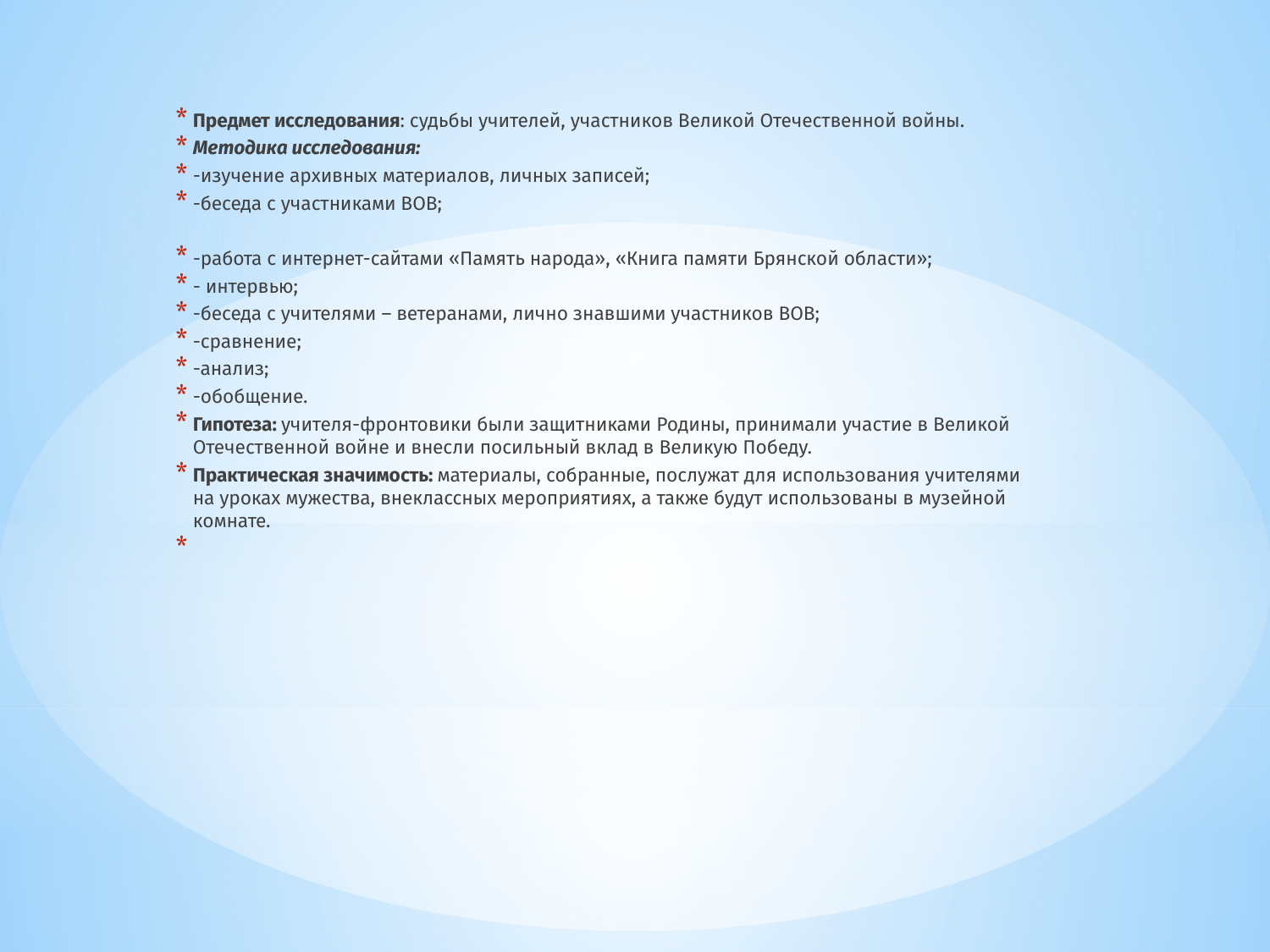

Предмет исследования: судьбы учителей, участников Великой Отечественной войны.
Методика исследования:
-изучение архивных материалов, личных записей;
-беседа с участниками ВОВ;

-работа с интернет-сайтами «Память народа», «Книга памяти Брянской области»;
- интервью;
-беседа с учителями – ветеранами, лично знавшими участников ВОВ;
-сравнение;
-анализ;
-обобщение.
Гипотеза: учителя-фронтовики были защитниками Родины, принимали участие в Великой Отечественной войне и внесли посильный вклад в Великую Победу.
Практическая значимость: материалы, собранные, послужат для использования учителями на уроках мужества, внеклассных мероприятиях, а также будут использованы в музейной комнате.